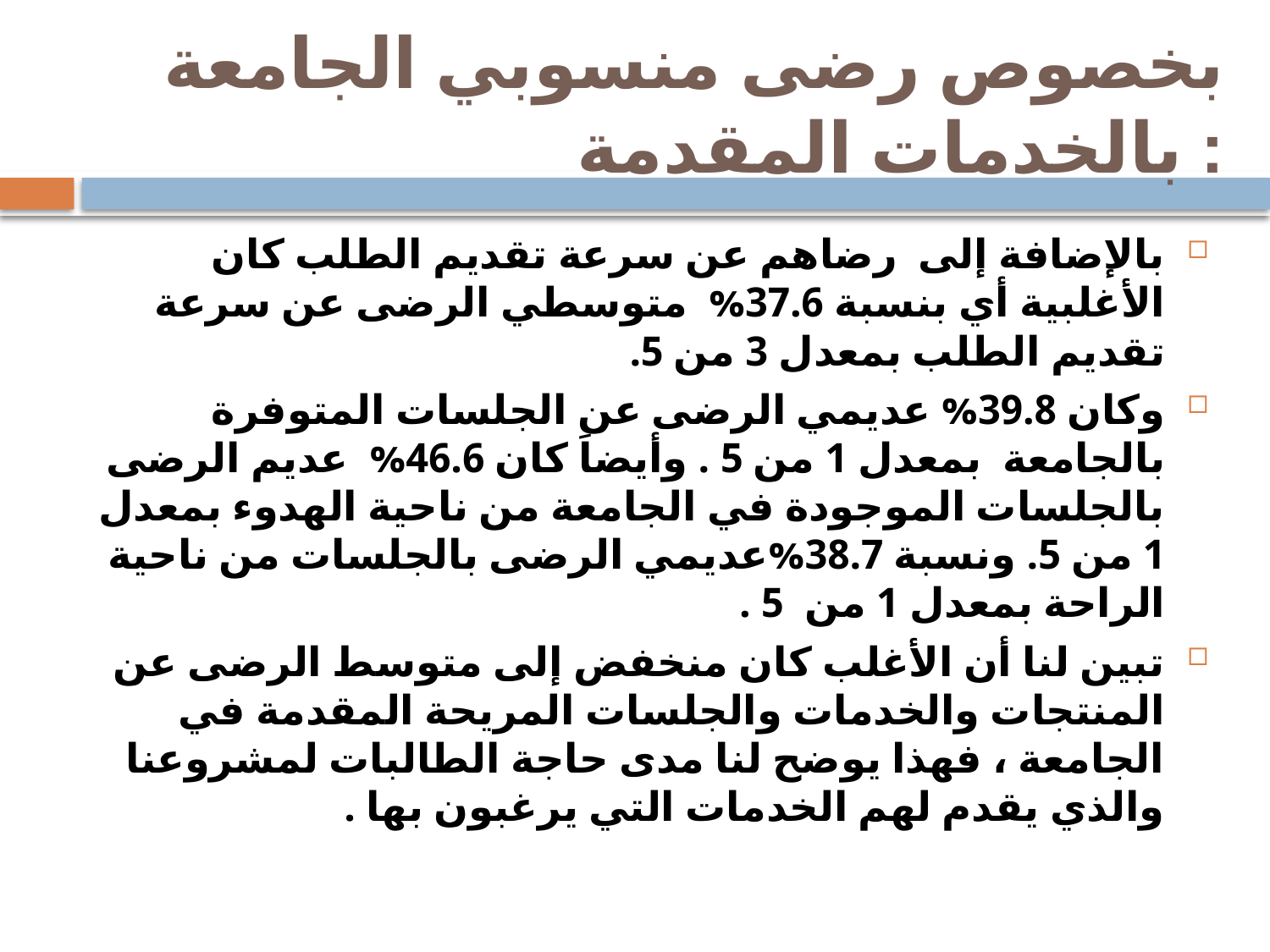

# بخصوص رضى منسوبي الجامعة بالخدمات المقدمة :
بالإضافة إلى  رضاهم عن سرعة تقديم الطلب كان الأغلبية أي بنسبة 37.6%  متوسطي الرضى عن سرعة تقديم الطلب بمعدل 3 من 5.
وكان 39.8% عديمي الرضى عن الجلسات المتوفرة  بالجامعة  بمعدل 1 من 5 . وأيضاَ كان 46.6%  عديم الرضى بالجلسات الموجودة في الجامعة من ناحية الهدوء بمعدل 1 من 5. ونسبة 38.7%عديمي الرضى بالجلسات من ناحية الراحة بمعدل 1 من  5 .
تبين لنا أن الأغلب كان منخفض إلى متوسط الرضى عن المنتجات والخدمات والجلسات المريحة المقدمة في الجامعة ، فهذا يوضح لنا مدى حاجة الطالبات لمشروعنا والذي يقدم لهم الخدمات التي يرغبون بها .